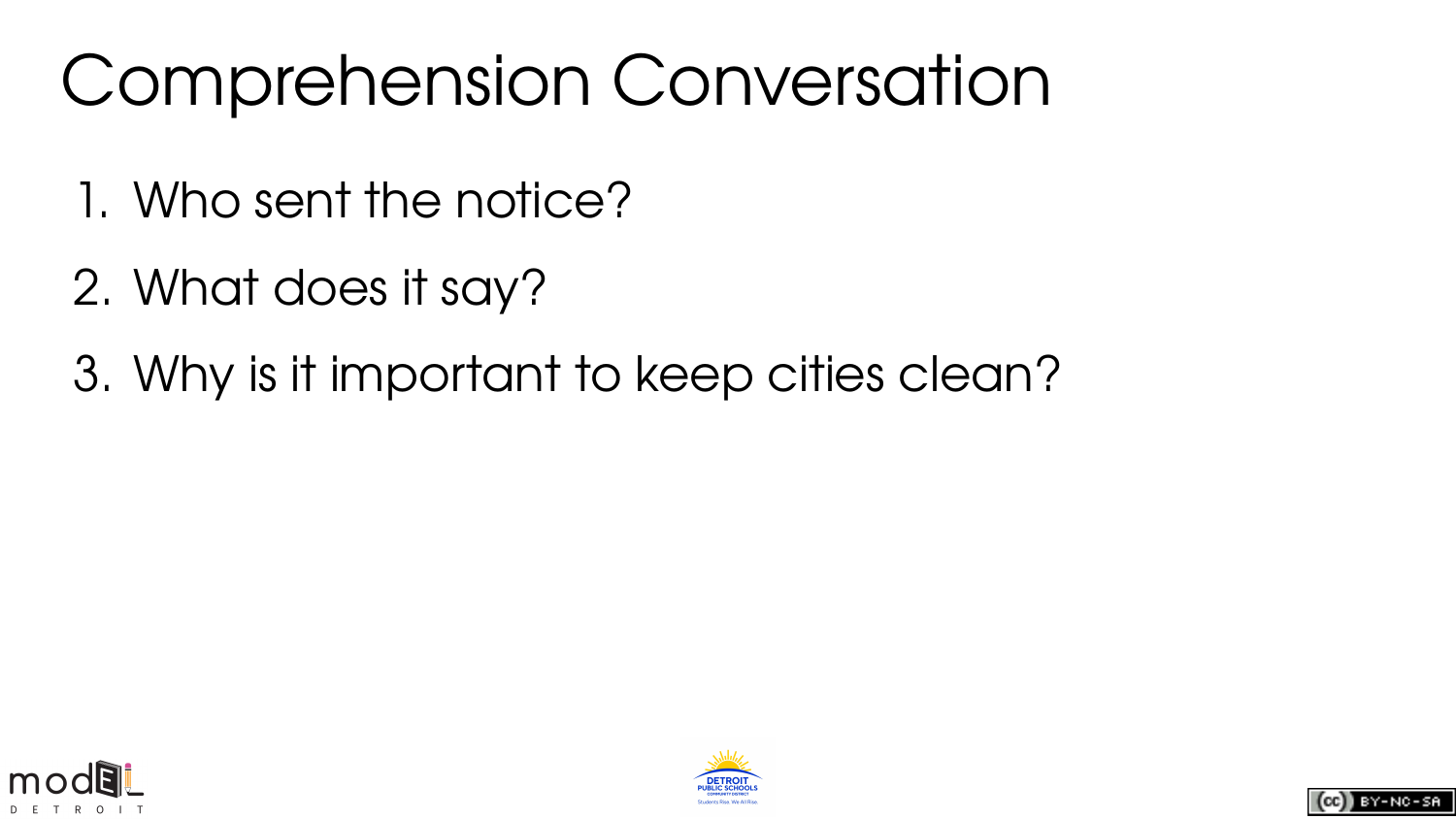

# Comprehension Conversation
Who sent the notice?
What does it say?
Why is it important to keep cities clean?